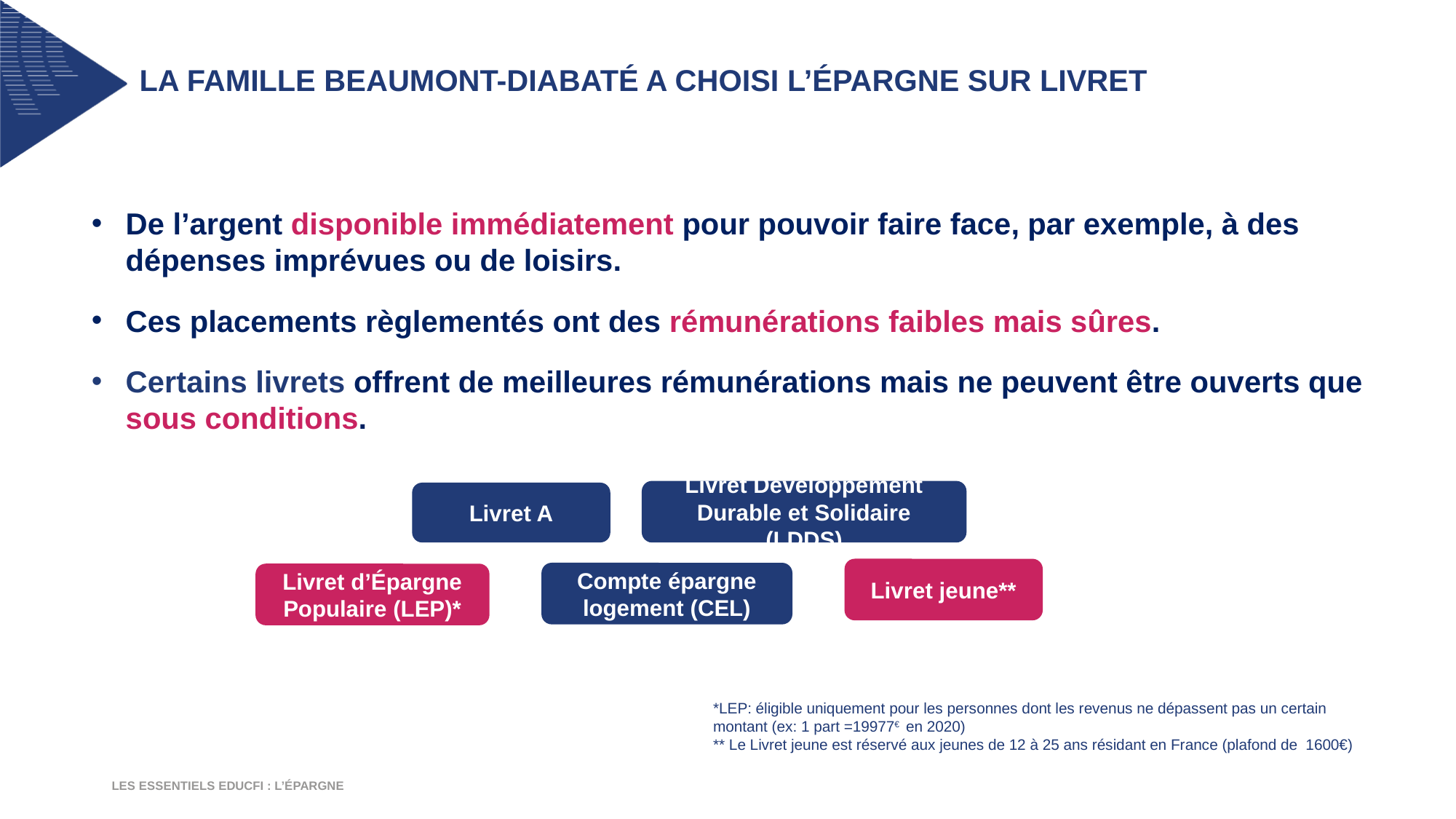

# LA famille BEAUMONT-diabaté a choisi l’épaRgne sur livret
De l’argent disponible immédiatement pour pouvoir faire face, par exemple, à des dépenses imprévues ou de loisirs.
Ces placements règlementés ont des rémunérations faibles mais sûres.
Certains livrets offrent de meilleures rémunérations mais ne peuvent être ouverts que sous conditions.
Livret Développement Durable et Solidaire (LDDS)
Livret A
Livret jeune**
Compte épargne logement (CEL)
Livret d’Épargne Populaire (LEP)*
*LEP: éligible uniquement pour les personnes dont les revenus ne dépassent pas un certain montant (ex: 1 part =19977€  en 2020)
** Le Livret jeune est réservé aux jeunes de 12 à 25 ans résidant en France (plafond de  1600€)
Les essentiels EDUCFI : L’épargne